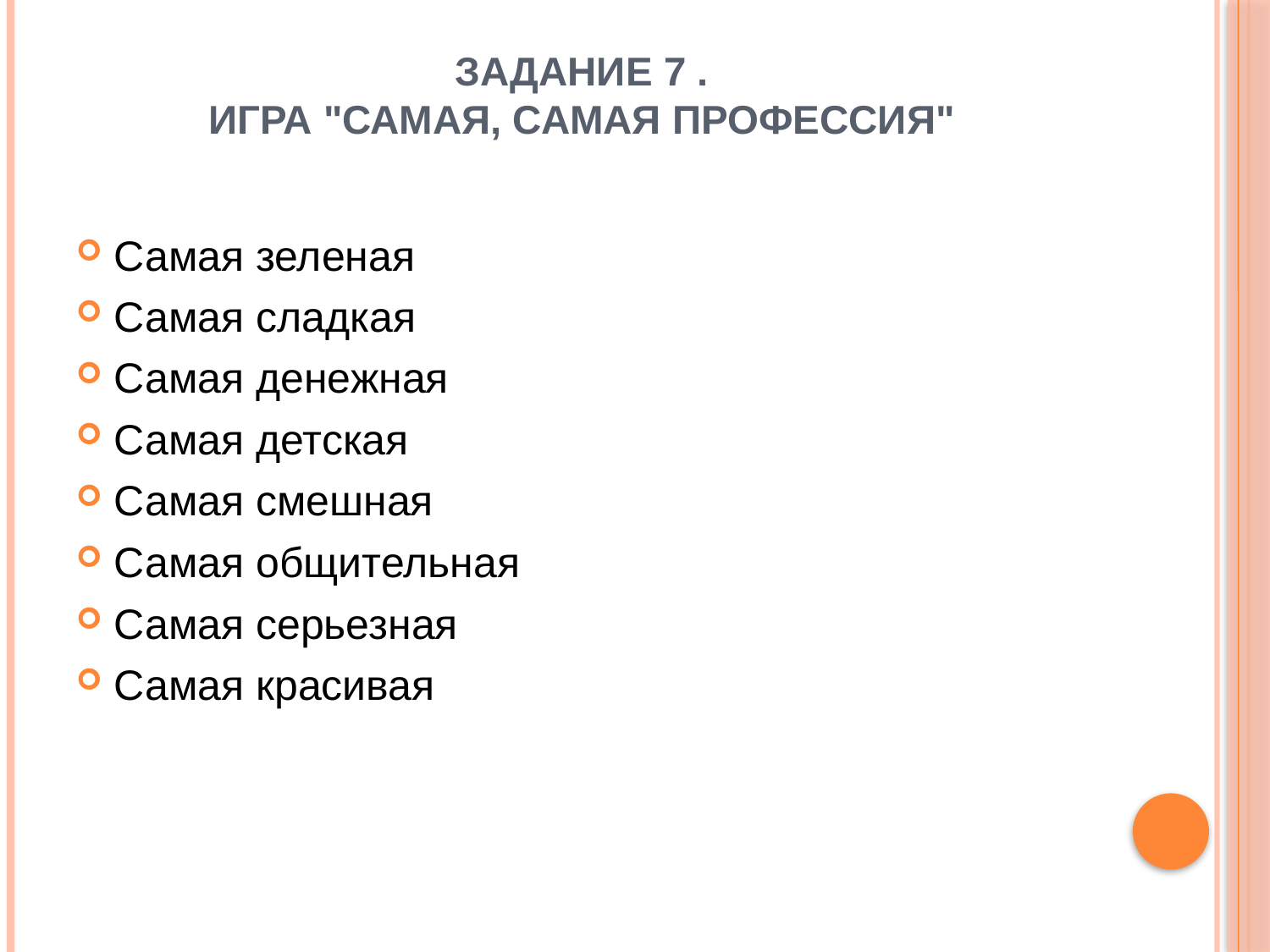

# Задание 7 . Игра "Самая, самая профессия"
Самая зеленая
Самая сладкая
Самая денежная
Самая детская
Самая смешная
Самая общительная
Самая серьезная
Самая красивая